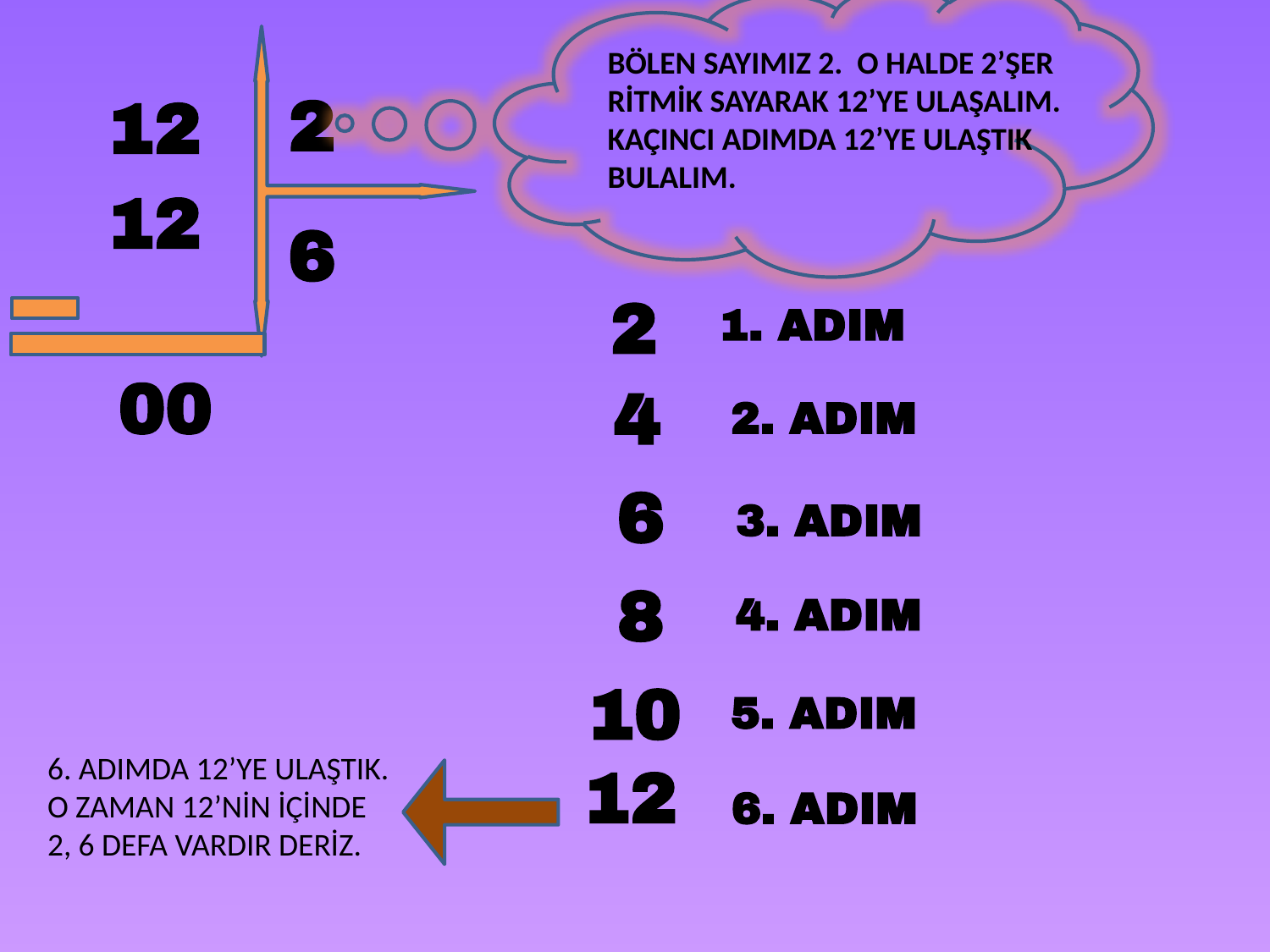

BÖLEN SAYIMIZ 2.  O HALDE 2’ŞER RİTMİK SAYARAK 12’YE ULAŞALIM. KAÇINCI ADIMDA 12’YE ULAŞTIK BULALIM.
2
12

12
6

2
1. ADIM

00
4
2. ADIM
6
3. ADIM
8
4. ADIM
10
5. ADIM

6. ADIMDA 12’YE ULAŞTIK. O ZAMAN 12’NİN İÇİNDE 2, 6 DEFA VARDIR DERİZ.
12
6. ADIM